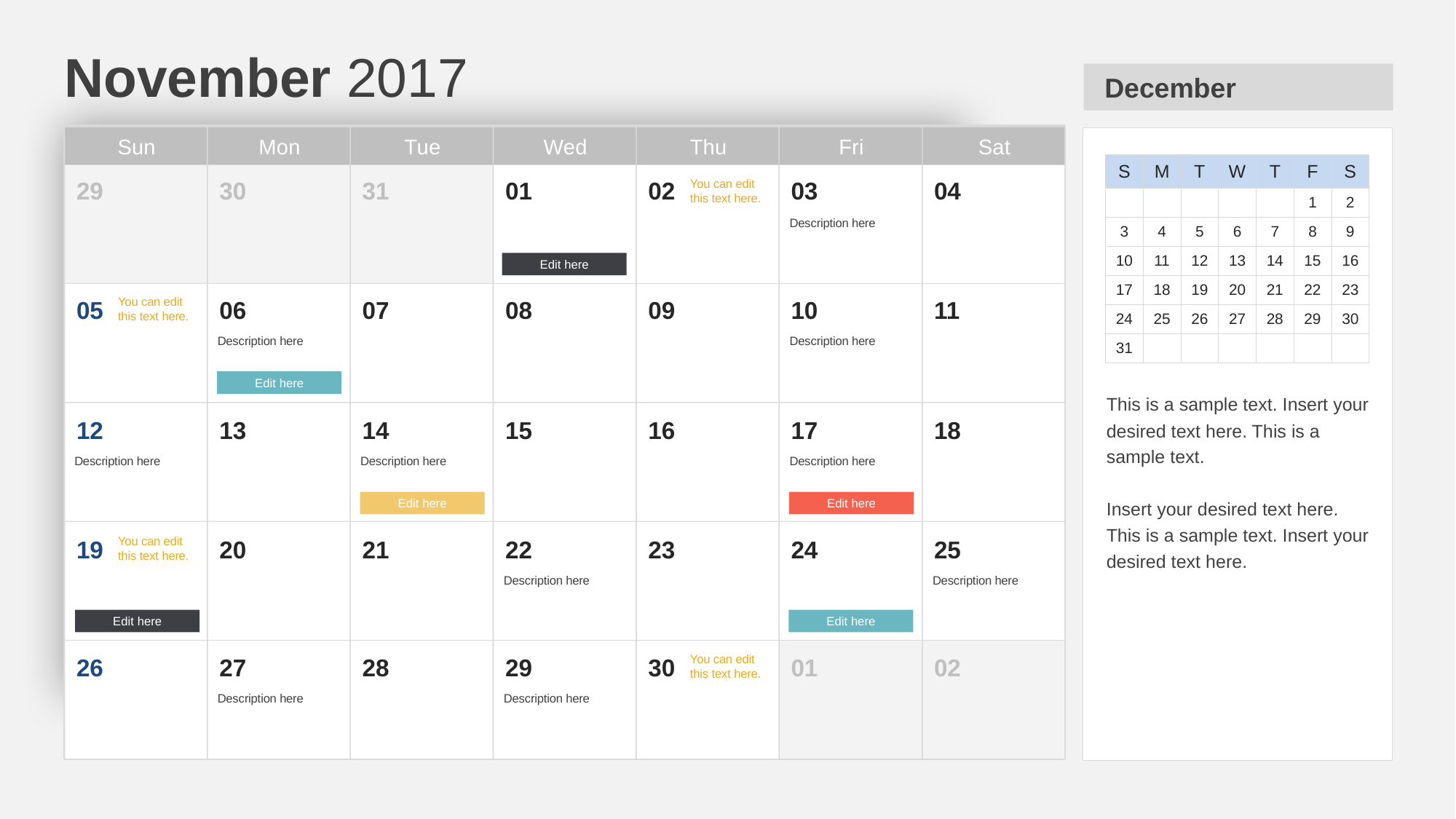

# November 2017
December

Sun
Mon
Tue
Wed
Thu
Fri
Sat

| S | M | T | W | T | F | S |
| --- | --- | --- | --- | --- | --- | --- |
|  |  |  |  |  | 1 | 2 |
| 3 | 4 | 5 | 6 | 7 | 8 | 9 |
| 10 | 11 | 12 | 13 | 14 | 15 | 16 |
| 17 | 18 | 19 | 20 | 21 | 22 | 23 |
| 24 | 25 | 26 | 27 | 28 | 29 | 30 |
| 31 |  |  |  |  |  |  |
29

30

31

01

02

You can edit this text here.

03

Description here
04

Edit here

05
You can edit this text here.

06

Description here

07

08

09

10

Description here

11

Edit here
This is a sample text. Insert your desired text here. This is a sample text.

Insert your desired text here. This is a sample text. Insert your desired text here.

12

Description here

13

14

Description here

15

16

17

Description here

18

Edit here
Edit here

19
You can edit this text here.

20

21

22

Description here

23

24

25

Description here
Edit here
Edit here

26

27

Description here

28

29

Description here

30
You can edit this text here.

01

02